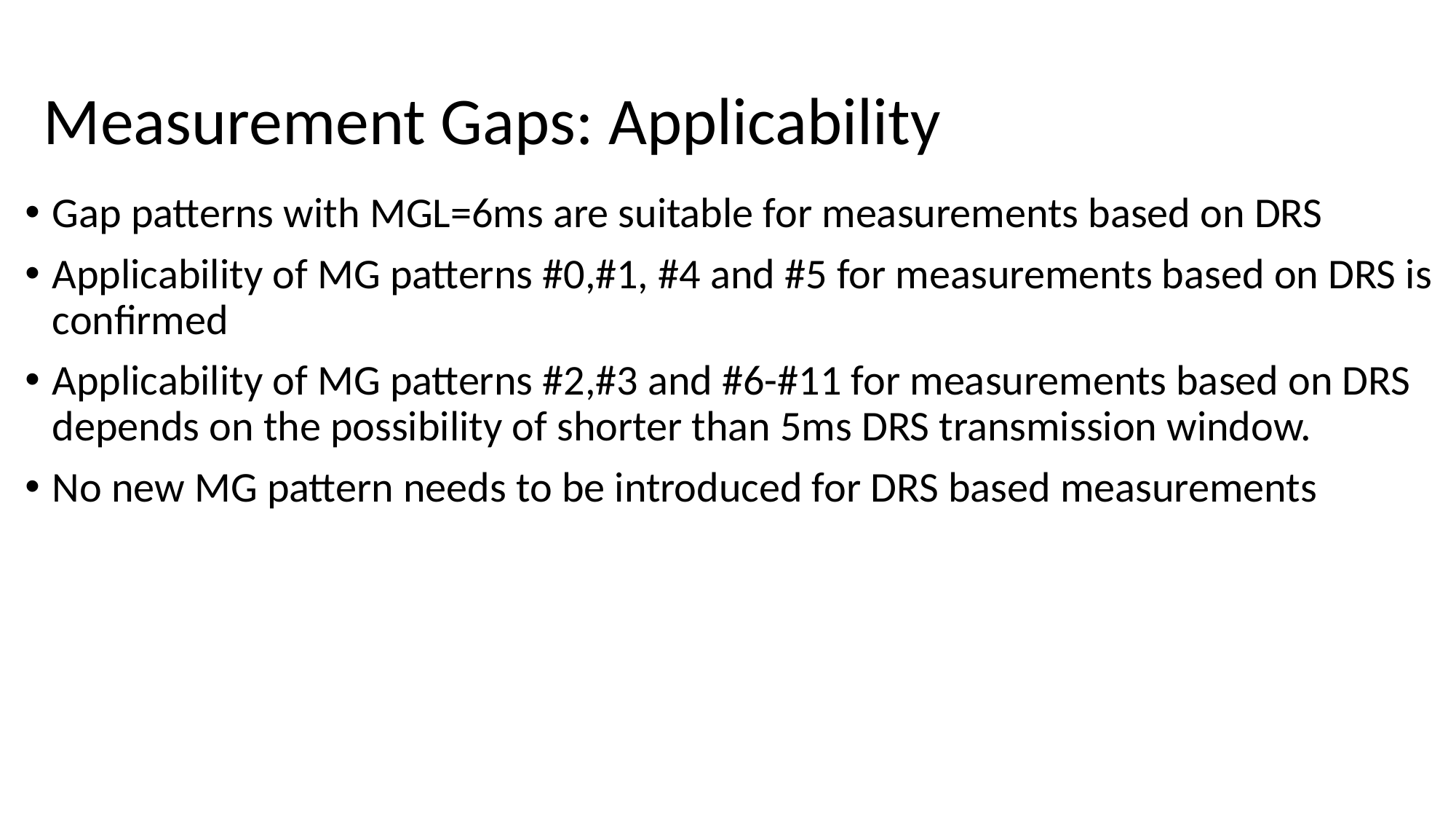

# Measurement Gaps: Applicability
Gap patterns with MGL=6ms are suitable for measurements based on DRS
Applicability of MG patterns #0,#1, #4 and #5 for measurements based on DRS is confirmed
Applicability of MG patterns #2,#3 and #6-#11 for measurements based on DRS depends on the possibility of shorter than 5ms DRS transmission window.
No new MG pattern needs to be introduced for DRS based measurements